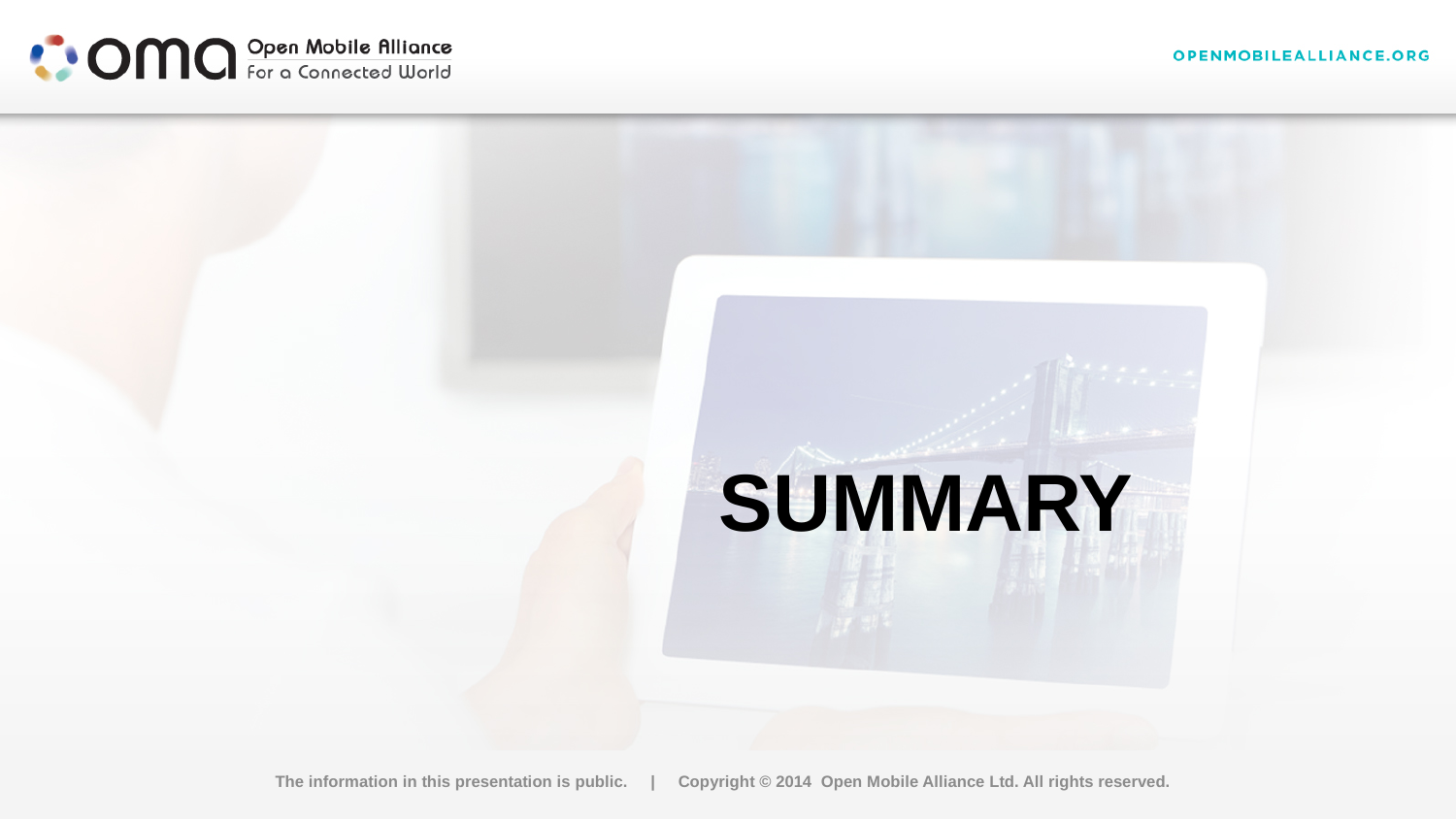

# Summary
The information in this presentation is public.     |     Copyright © 2014  Open Mobile Alliance Ltd. All rights reserved.